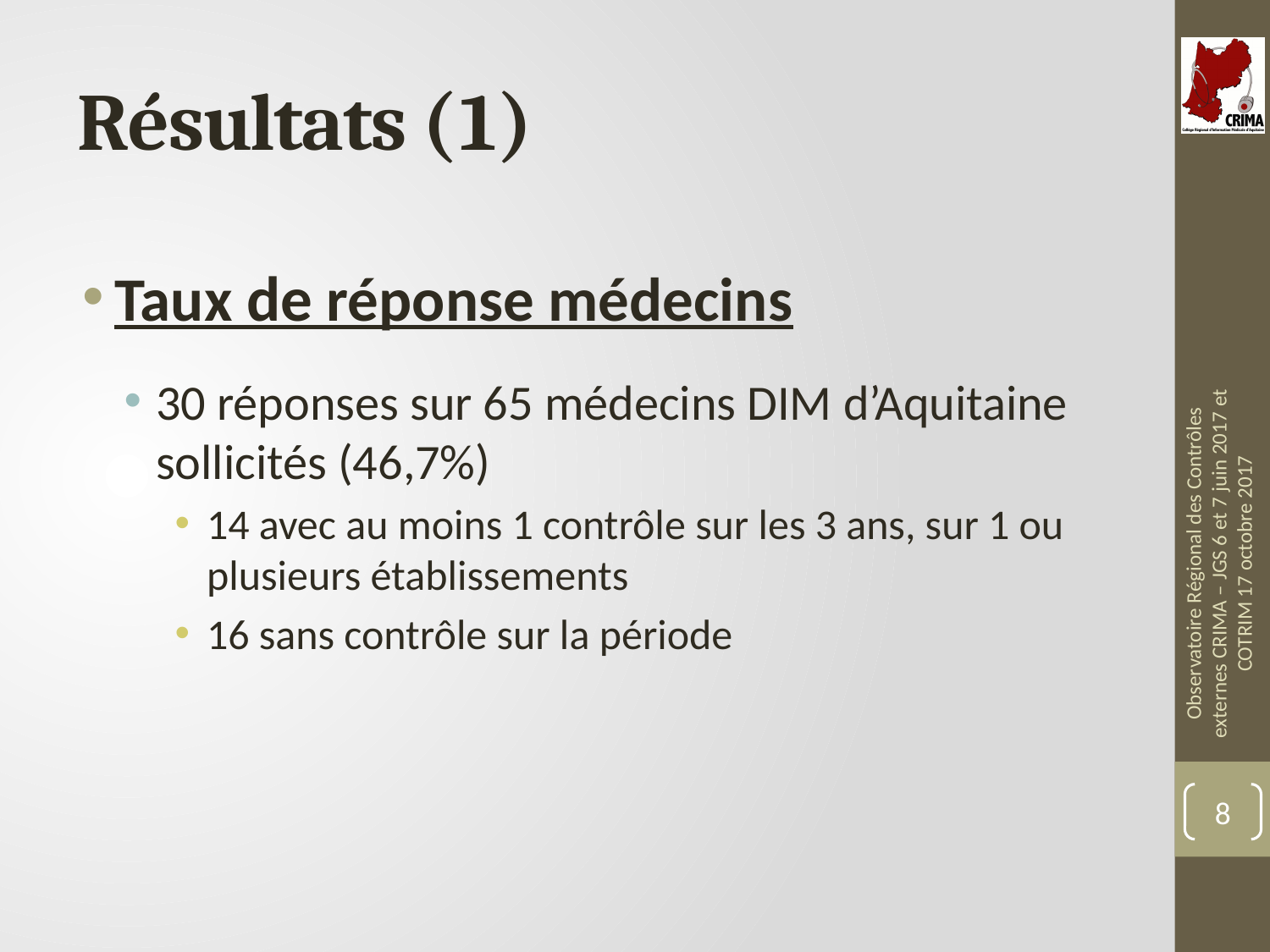

# Résultats (1)
Taux de réponse médecins

30 réponses sur 65 médecins DIM d’Aquitaine sollicités (46,7%)
14 avec au moins 1 contrôle sur les 3 ans, sur 1 ou plusieurs établissements
16 sans contrôle sur la période
Observatoire Régional des Contrôles externes CRIMA – JGS 6 et 7 juin 2017 et COTRIM 17 octobre 2017
8